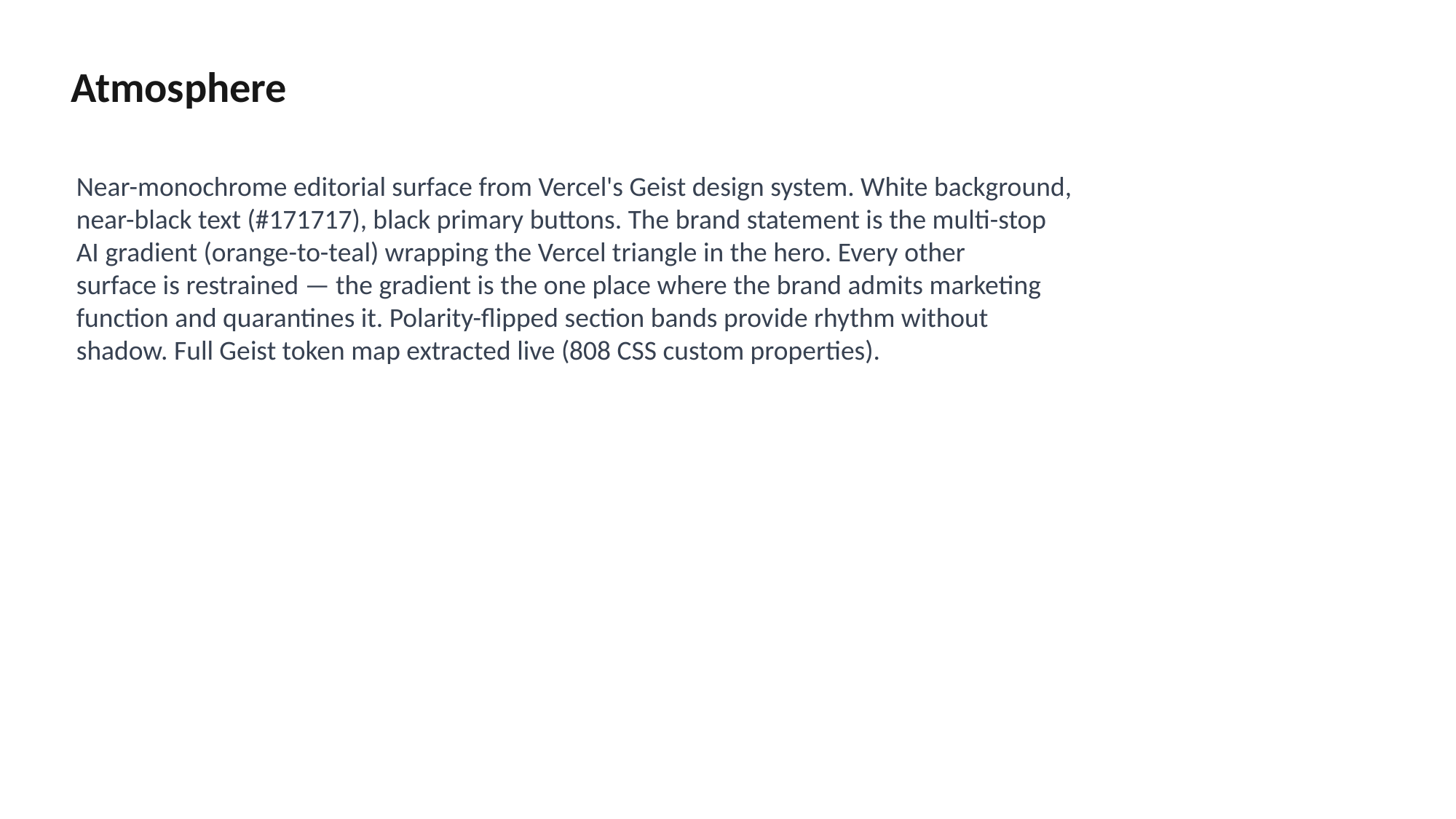

Atmosphere
Near-monochrome editorial surface from Vercel's Geist design system. White background,
near-black text (#171717), black primary buttons. The brand statement is the multi-stop
AI gradient (orange-to-teal) wrapping the Vercel triangle in the hero. Every other
surface is restrained — the gradient is the one place where the brand admits marketing
function and quarantines it. Polarity-flipped section bands provide rhythm without
shadow. Full Geist token map extracted live (808 CSS custom properties).